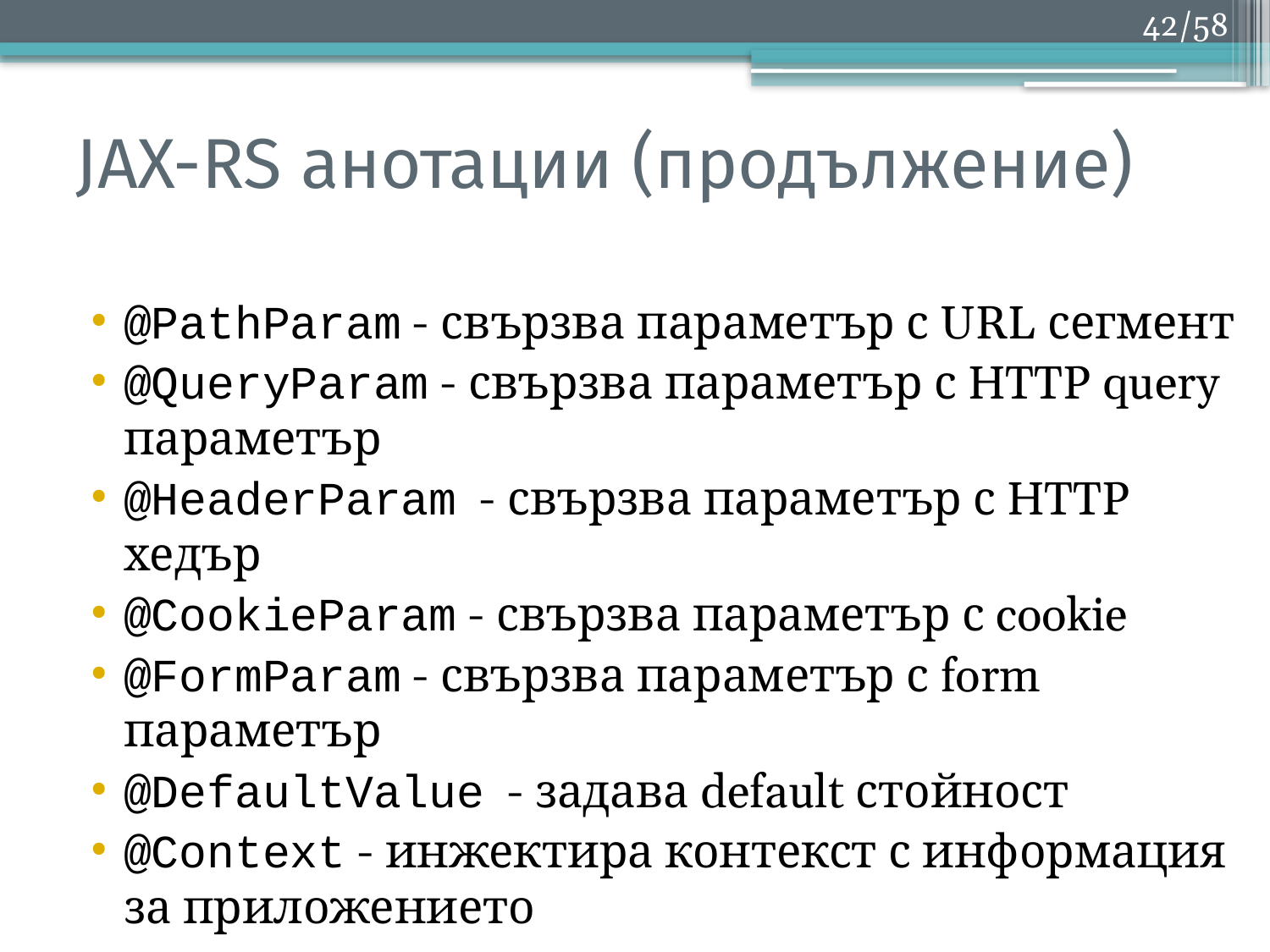

42/58
# JAX-RS анотации (продължение)
@PathParam - свързва параметър с URL сегмент
@QueryParam - свързва параметър с HTTP query параметър
@HeaderParam  - свързва параметър с HTTP хедър
@CookieParam - свързва параметър с cookie
@FormParam - свързва параметър с form параметър
@DefaultValue  - задава default стойност
@Context - инжектира контекст с информация за приложението